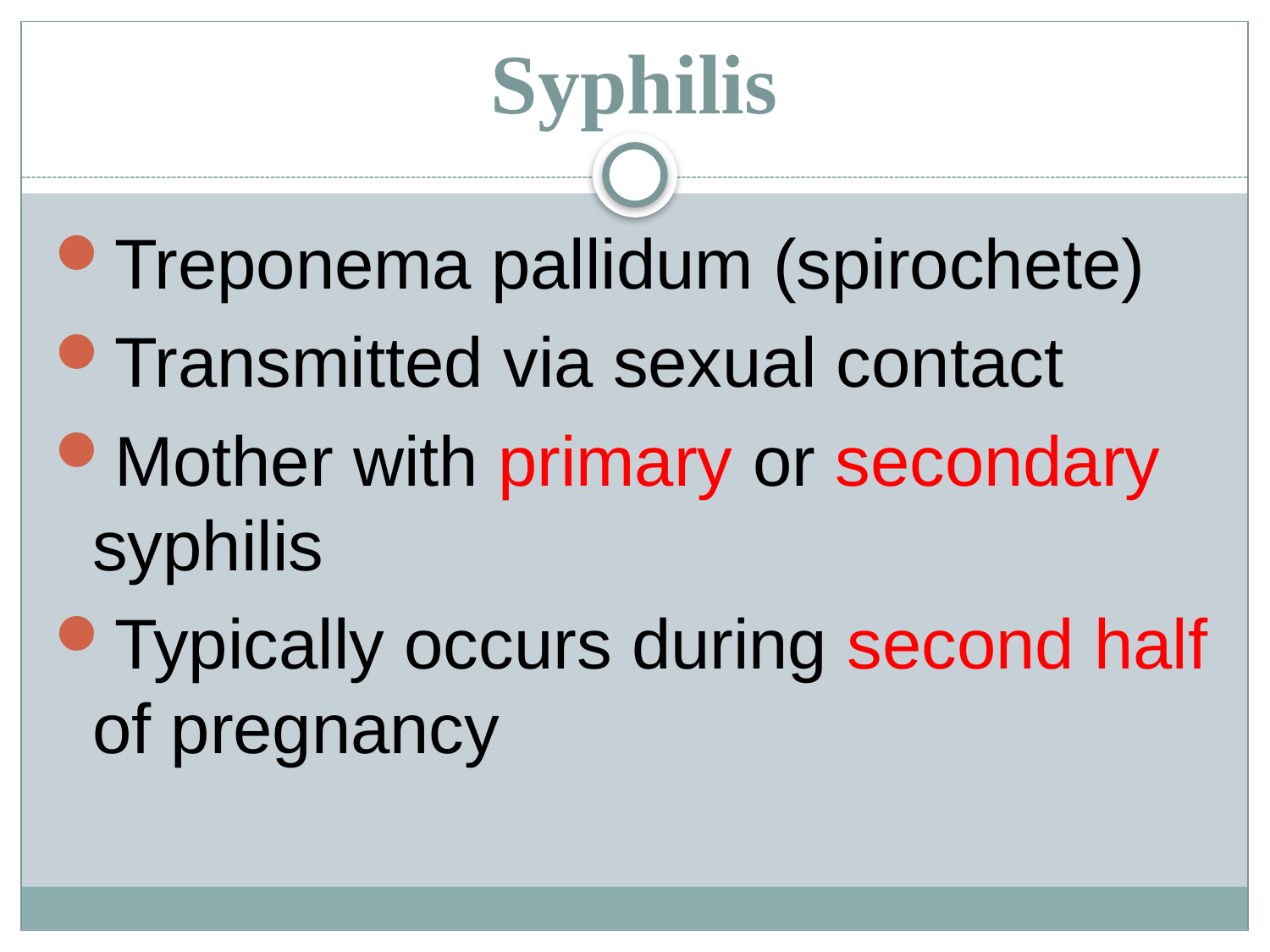

# Syphilis
Treponema pallidum (spirochete)
Transmitted via sexual contact
Mother with primary or secondary syphilis
Typically occurs during second half of pregnancy